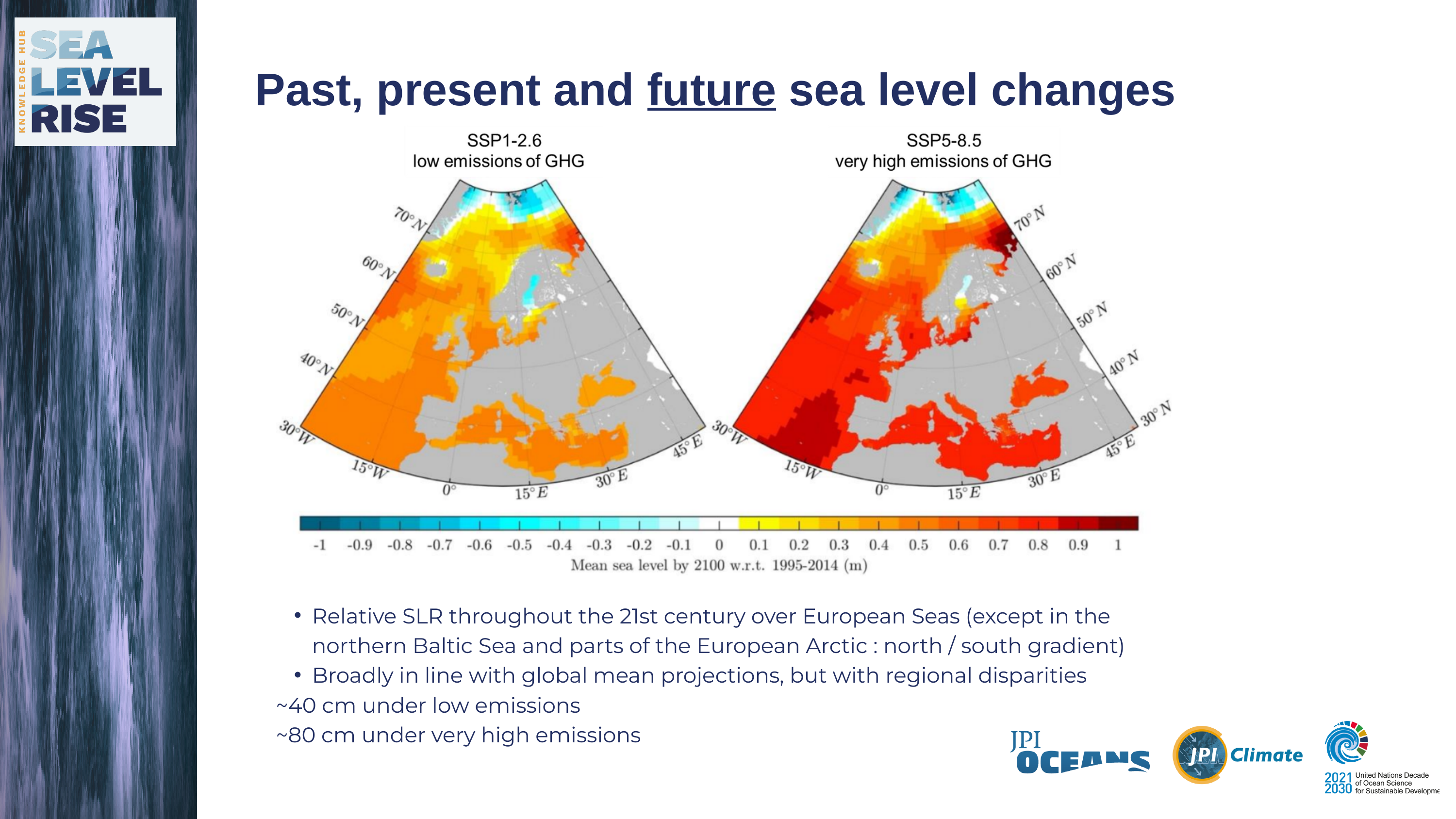

Past, present and future sea level changes

Relative SLR throughout the 21st century over European Seas (except in the northern Baltic Sea and parts of the European Arctic : north / south gradient)
Broadly in line with global mean projections, but with regional disparities
~40 cm under low emissions
~80 cm under very high emissions